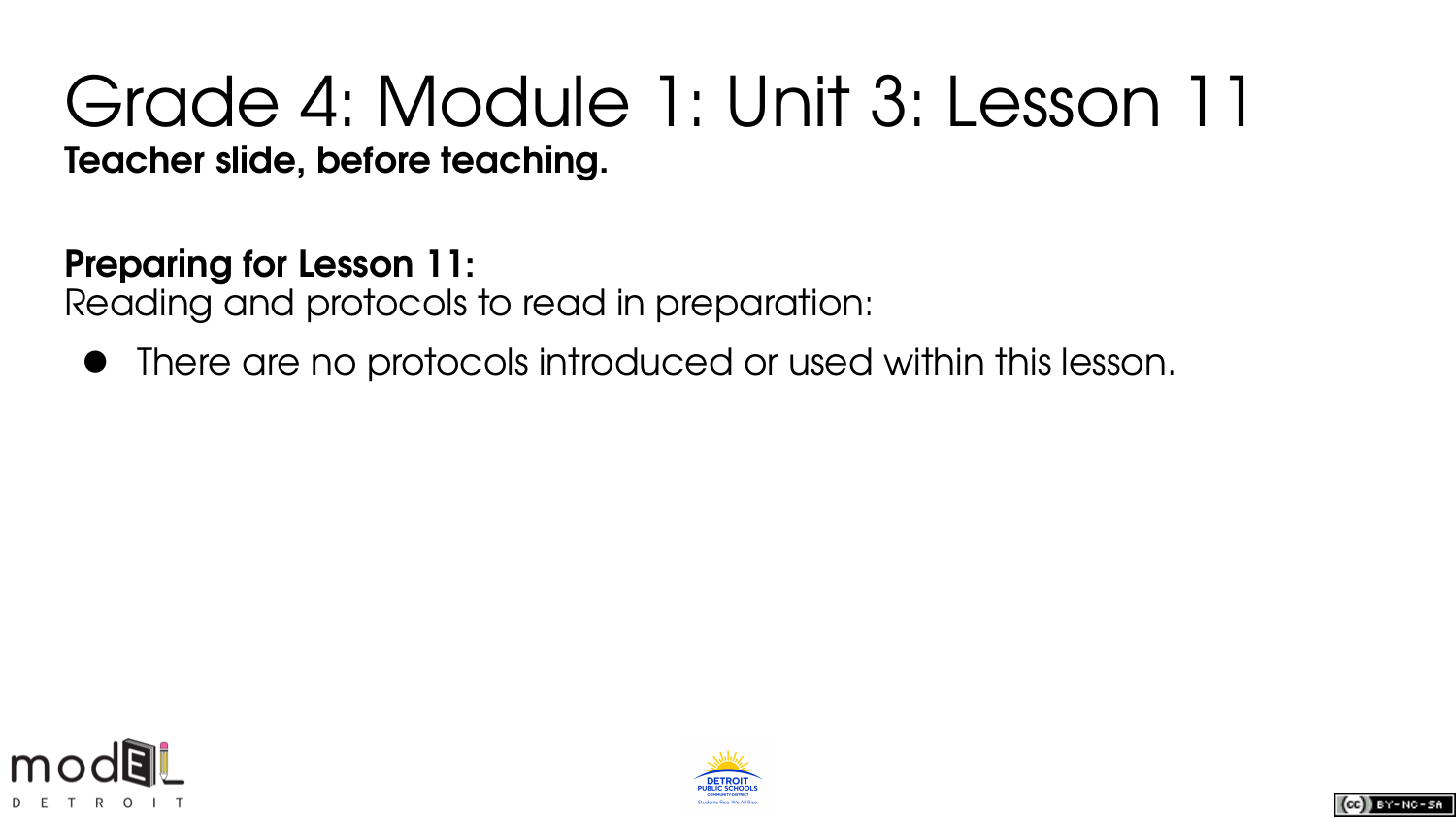

# Grade 4: Module 1: Unit 3: Lesson 11
Teacher slide, before teaching.
Preparing for Lesson 11:
Reading and protocols to read in preparation:
There are no protocols introduced or used within this lesson.